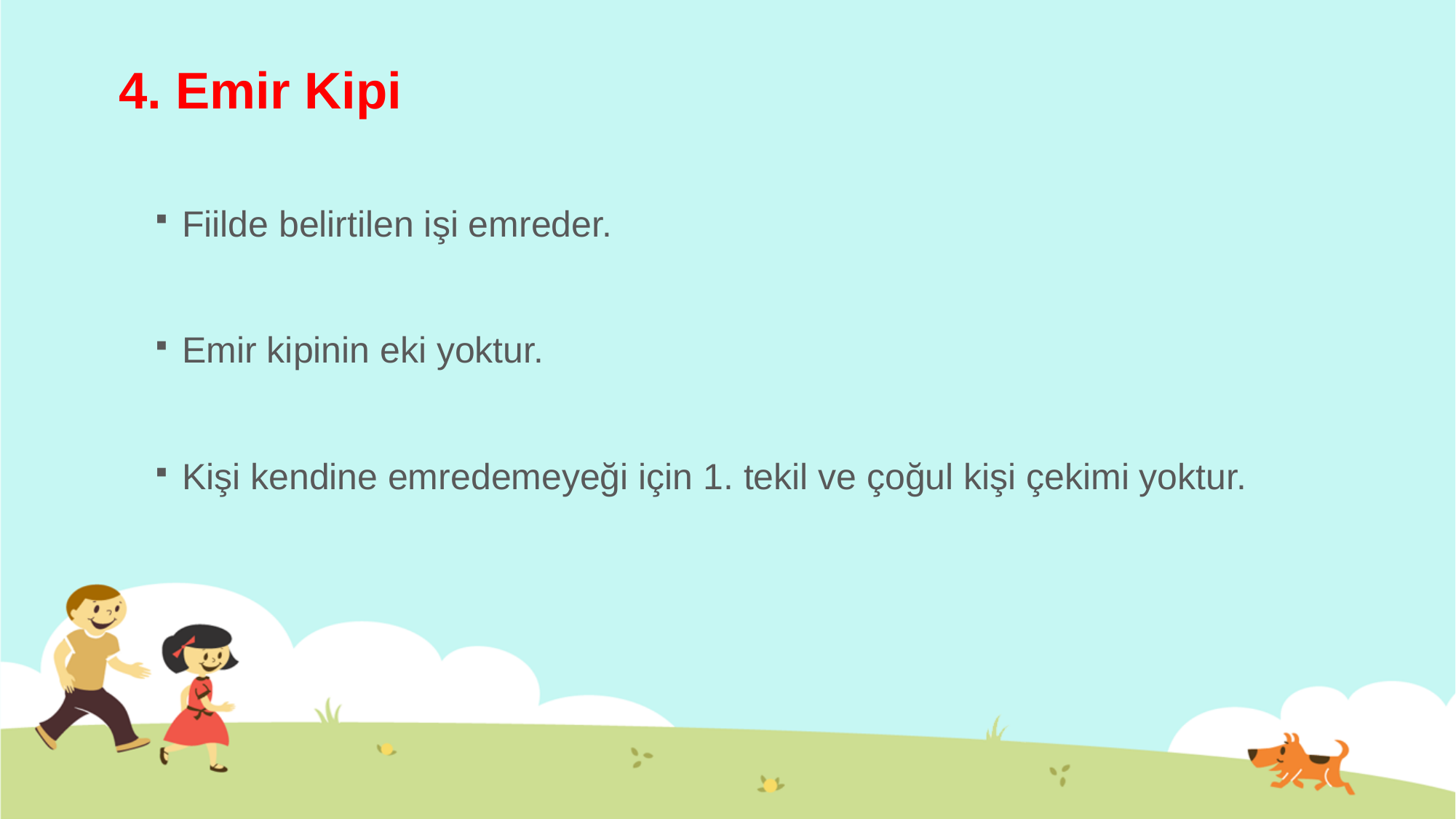

# 4. Emir Kipi
Fiilde belirtilen işi emreder.
Emir kipinin eki yoktur.
Kişi kendine emredemeyeği için 1. tekil ve çoğul kişi çekimi yoktur.